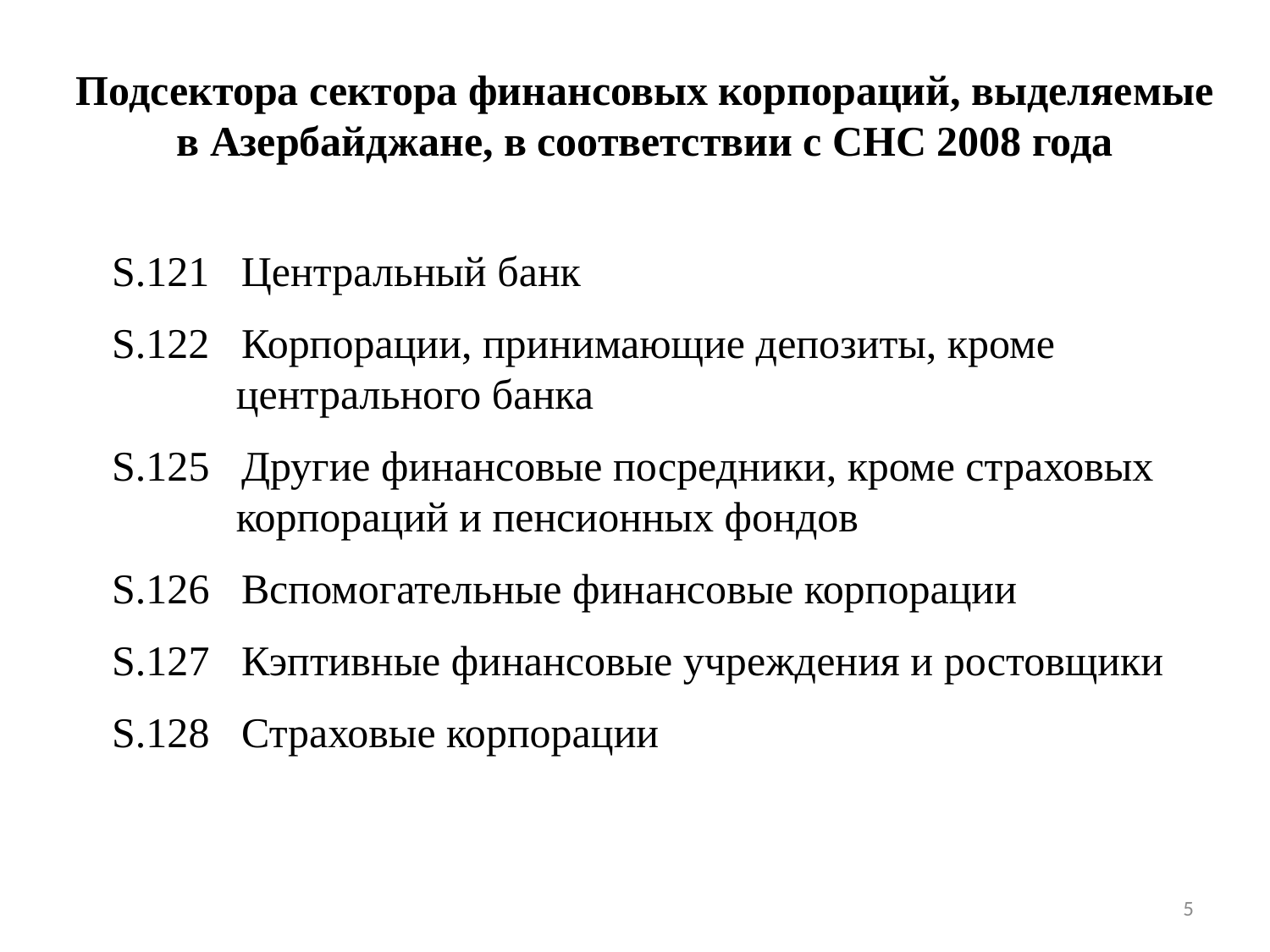

# Подсектора сектора финансовых корпораций, выделяемые в Азербайджане, в соответствии с СНС 2008 года
S.121   Центральный банк
S.122   Корпорации, принимающие депозиты, кроме центрального банка
S.125   Другие финансовые посредники, кроме страховых корпораций и пенсионных фондов
S.126   Вспомогательные финансовые корпорации
S.127   Кэптивные финансовые учреждения и ростовщики
S.128   Страховые корпорации

5